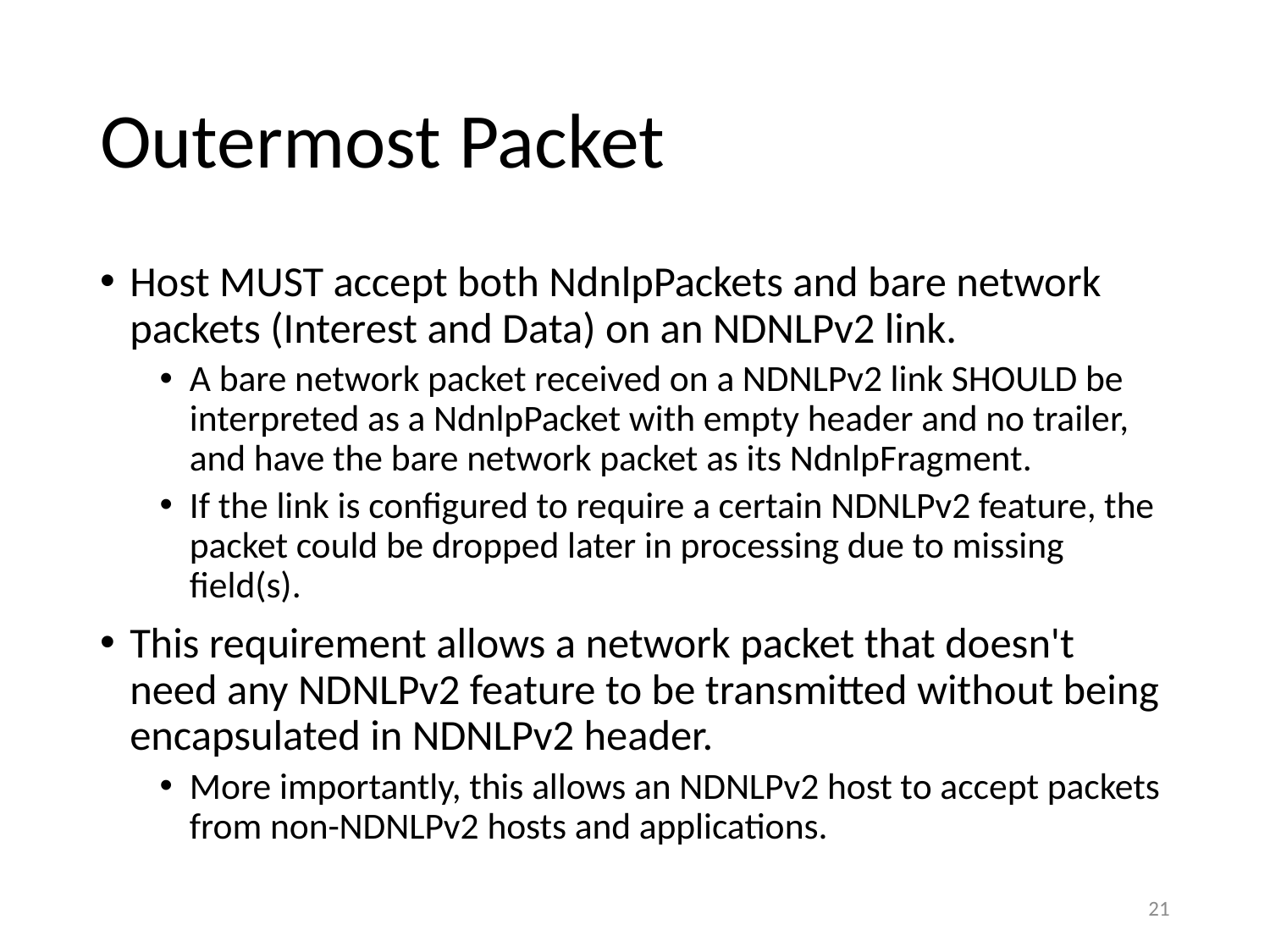

# Outermost Packet
Host MUST accept both NdnlpPackets and bare network packets (Interest and Data) on an NDNLPv2 link.
A bare network packet received on a NDNLPv2 link SHOULD be interpreted as a NdnlpPacket with empty header and no trailer, and have the bare network packet as its NdnlpFragment.
If the link is configured to require a certain NDNLPv2 feature, the packet could be dropped later in processing due to missing field(s).
This requirement allows a network packet that doesn't need any NDNLPv2 feature to be transmitted without being encapsulated in NDNLPv2 header.
More importantly, this allows an NDNLPv2 host to accept packets from non-NDNLPv2 hosts and applications.
21